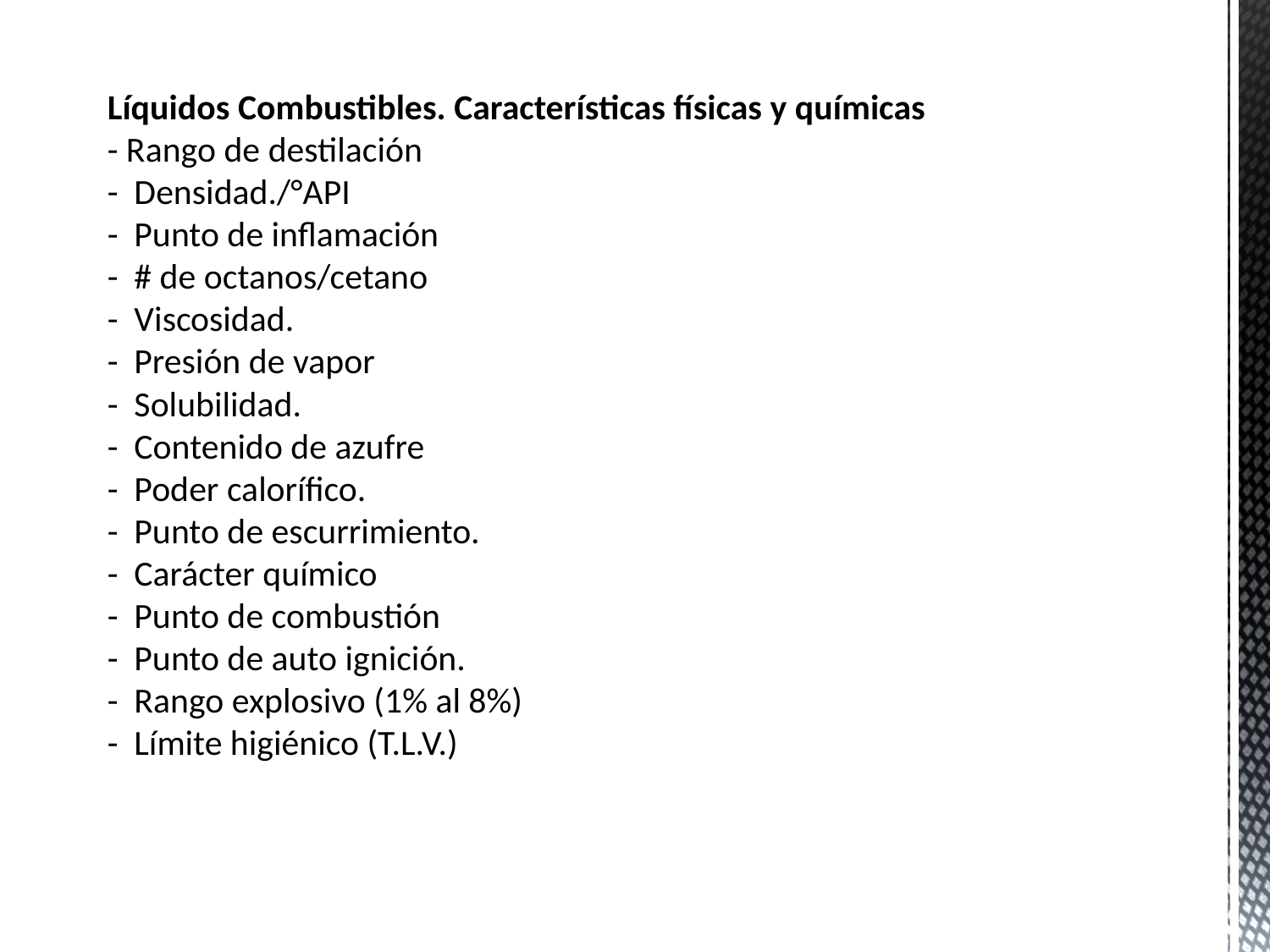

Líquidos Combustibles. Características físicas y químicas
- Rango de destilación
-  Densidad./°API
-  Punto de inflamación
-  # de octanos/cetano
-  Viscosidad.
-  Presión de vapor
-  Solubilidad.
-  Contenido de azufre
-  Poder calorífico.
-  Punto de escurrimiento.
-  Carácter químico
-  Punto de combustión
-  Punto de auto ignición.
-  Rango explosivo (1% al 8%)
-  Límite higiénico (T.L.V.)